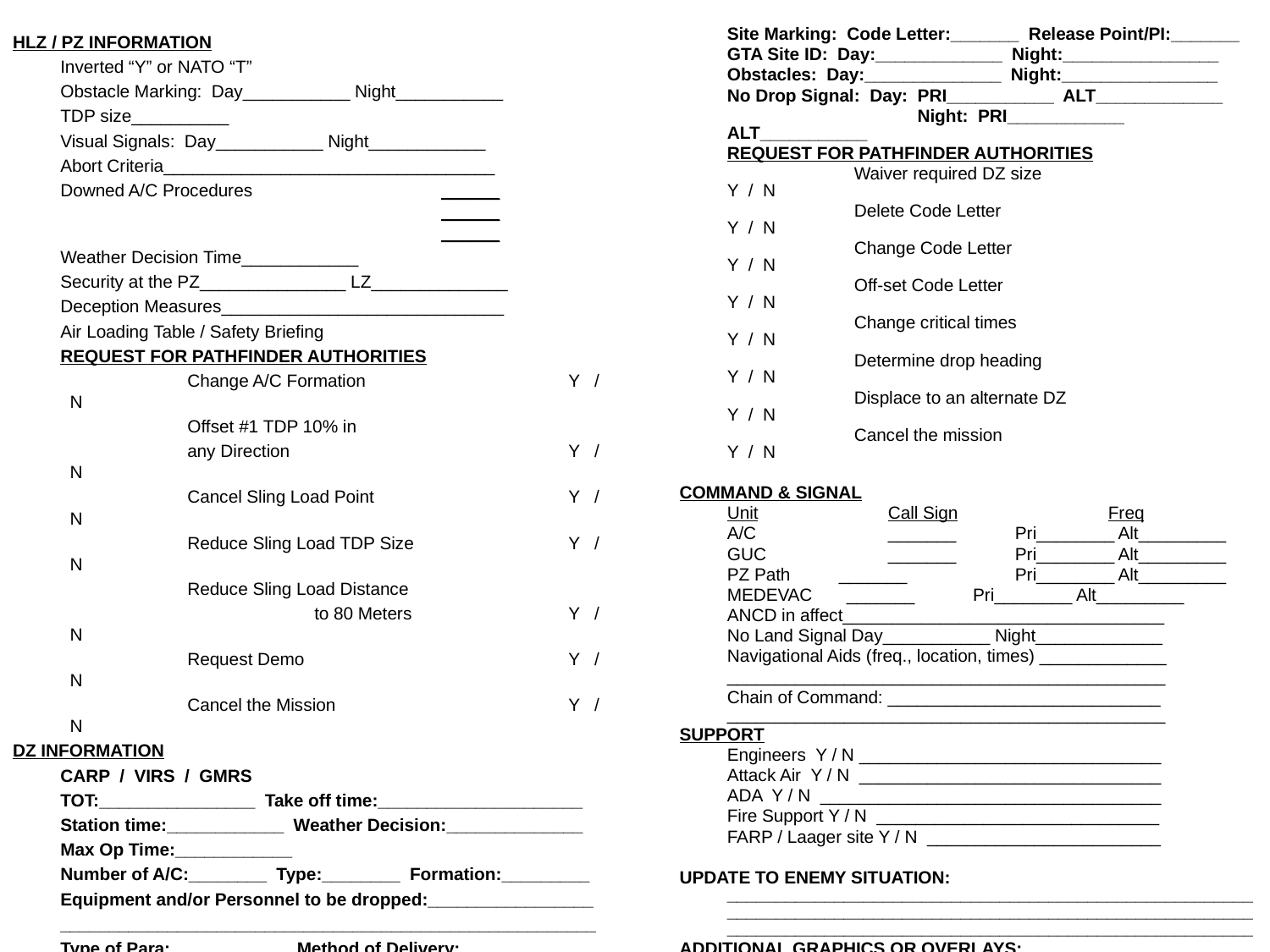

HLZ / PZ INFORMATION
	Inverted “Y” or NATO “T”
	Obstacle Marking:  Day___________ Night___________
	TDP size__________
	Visual Signals:  Day___________ Night____________
	Abort Criteria__________________________________
	Downed A/C Procedures		______				______				______
	Weather Decision Time____________
	Security at the PZ_______________ LZ______________
	Deception Measures_____________________________
	Air Loading Table / Safety Briefing
	REQUEST FOR PATHFINDER AUTHORITIES
		Change A/C Formation		Y   /   N
		Offset #1 TDP 10% in
		any Direction			Y   /   N
		Cancel Sling Load Point		Y   /   N
		Reduce Sling Load TDP Size		Y   /   N
		Reduce Sling Load Distance
			to 80 Meters		Y   /   N
		Request Demo			Y   /   N
		Cancel the Mission		Y   /   N
DZ INFORMATION
	CARP  /  VIRS  /  GMRS
	TOT:________________  Take off time:_____________________
	Station time:____________  Weather Decision:______________
	Max Op Time:____________
	Number of A/C:________  Type:________  Formation:_________
	Equipment and/or Personnel to be dropped:_________________
	_______________________________________________________
	Type of Para:____________  Method of Delivery:______________
	Drop Altitude:____________  Number of passes:______________
	Drop Heading:____________  A/C drop speed:___________ KIAS

	Site Marking:  Code Letter:_______  Release Point/PI:_______
	GTA Site ID:  Day:_____________  Night:________________
	Obstacles:  Day:______________  Night:________________
	No Drop Signal:  Day:  PRI___________  ALT_____________
		             Night:  PRI____________  ALT___________
	REQUEST FOR PATHFINDER AUTHORITIES
		Waiver required DZ size		Y  /  N
		Delete Code Letter		Y  /  N
		Change Code Letter		Y  /  N
		Off-set Code Letter		Y  /  N
		Change critical times		Y  /  N
		Determine drop heading		Y  /  N
		Displace to an alternate DZ		Y  /  N
		Cancel the mission		Y  /  N

COMMAND & SIGNAL
	Unit	       Call Sign       	Freq
	A/C	       _______	       Pri________ Alt_________
	GUC	       _______	       Pri________ Alt_________
      	PZ Path          _______	       Pri________ Alt_________
	MEDEVAC       _______            Pri________ Alt_________
	ANCD in affect_________________________________
	No Land Signal Day___________ Night_____________
	Navigational Aids (freq., location, times) _____________
	_____________________________________________
	Chain of Command: ____________________________ _____________________________________________
SUPPORT
	Engineers  Y / N _______________________________
	Attack Air  Y / N  _______________________________
	ADA  Y / N  ___________________________________
	Fire Support Y / N  _____________________________
	FARP / Laager site Y / N  ________________________

UPDATE TO ENEMY SITUATION:  __________________________________________________________________________________________________________________________________________________________________
ADDITIONAL GRAPHICS OR OVERLAYS:  __________________________________________________________________________________________________________________________________________________________________